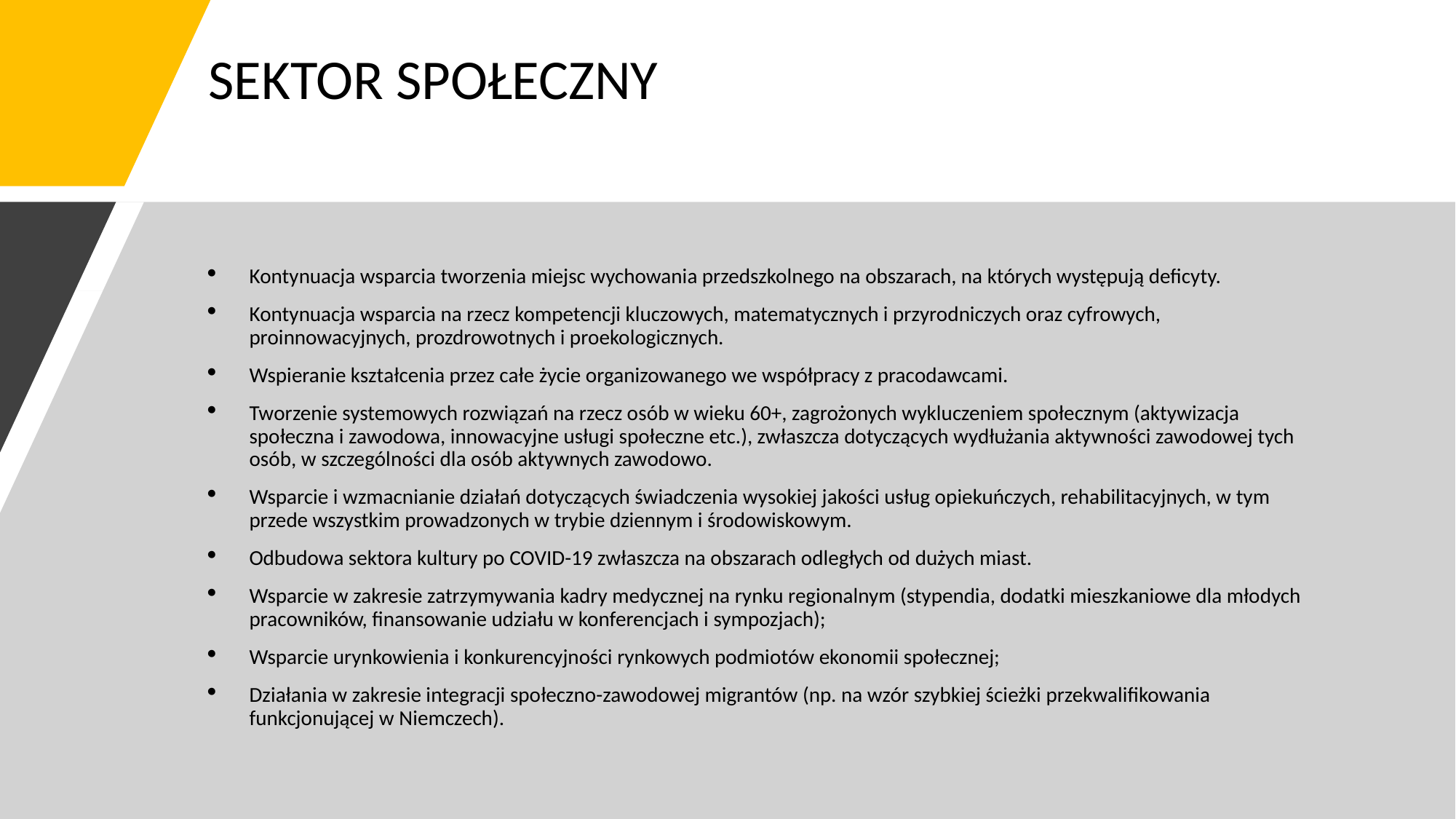

# SEKTOR SPOŁECZNY

Kontynuacja wsparcia tworzenia miejsc wychowania przedszkolnego na obszarach, na których występują deficyty.
Kontynuacja wsparcia na rzecz kompetencji kluczowych, matematycznych i przyrodniczych oraz cyfrowych, proinnowacyjnych, prozdrowotnych i proekologicznych.
Wspieranie kształcenia przez całe życie organizowanego we współpracy z pracodawcami.
Tworzenie systemowych rozwiązań na rzecz osób w wieku 60+, zagrożonych wykluczeniem społecznym (aktywizacja społeczna i zawodowa, innowacyjne usługi społeczne etc.), zwłaszcza dotyczących wydłużania aktywności zawodowej tych osób, w szczególności dla osób aktywnych zawodowo.
Wsparcie i wzmacnianie działań dotyczących świadczenia wysokiej jakości usług opiekuńczych, rehabilitacyjnych, w tym przede wszystkim prowadzonych w trybie dziennym i środowiskowym.
Odbudowa sektora kultury po COVID-19 zwłaszcza na obszarach odległych od dużych miast.
Wsparcie w zakresie zatrzymywania kadry medycznej na rynku regionalnym (stypendia, dodatki mieszkaniowe dla młodych pracowników, finansowanie udziału w konferencjach i sympozjach);
Wsparcie urynkowienia i konkurencyjności rynkowych podmiotów ekonomii społecznej;
Działania w zakresie integracji społeczno-zawodowej migrantów (np. na wzór szybkiej ścieżki przekwalifikowania funkcjonującej w Niemczech).